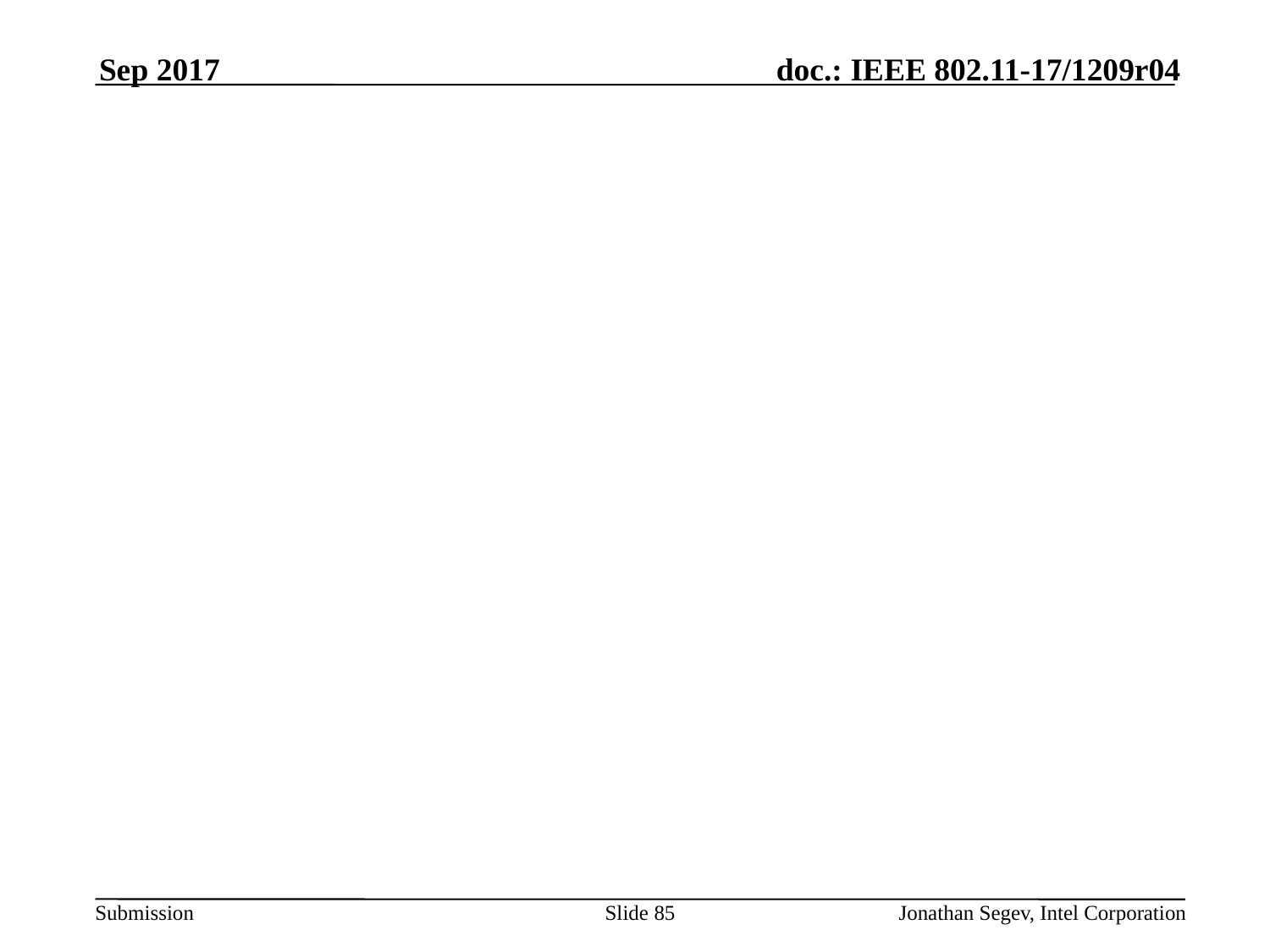

Sep 2017
#

Slide 85
Jonathan Segev, Intel Corporation